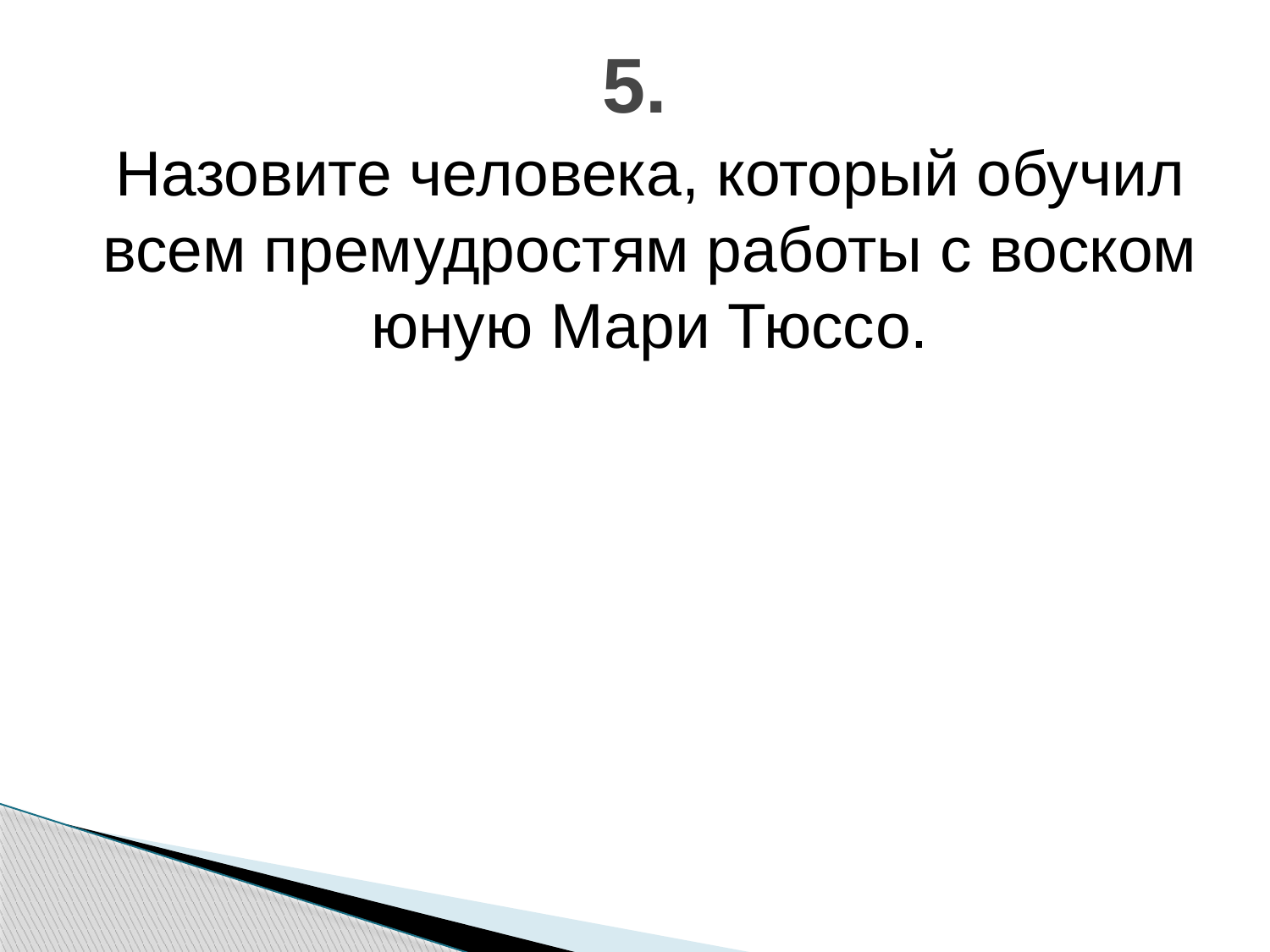

# 5.
Назовите человека, который обучил всем премудростям работы с воском юную Мари Тюссо.